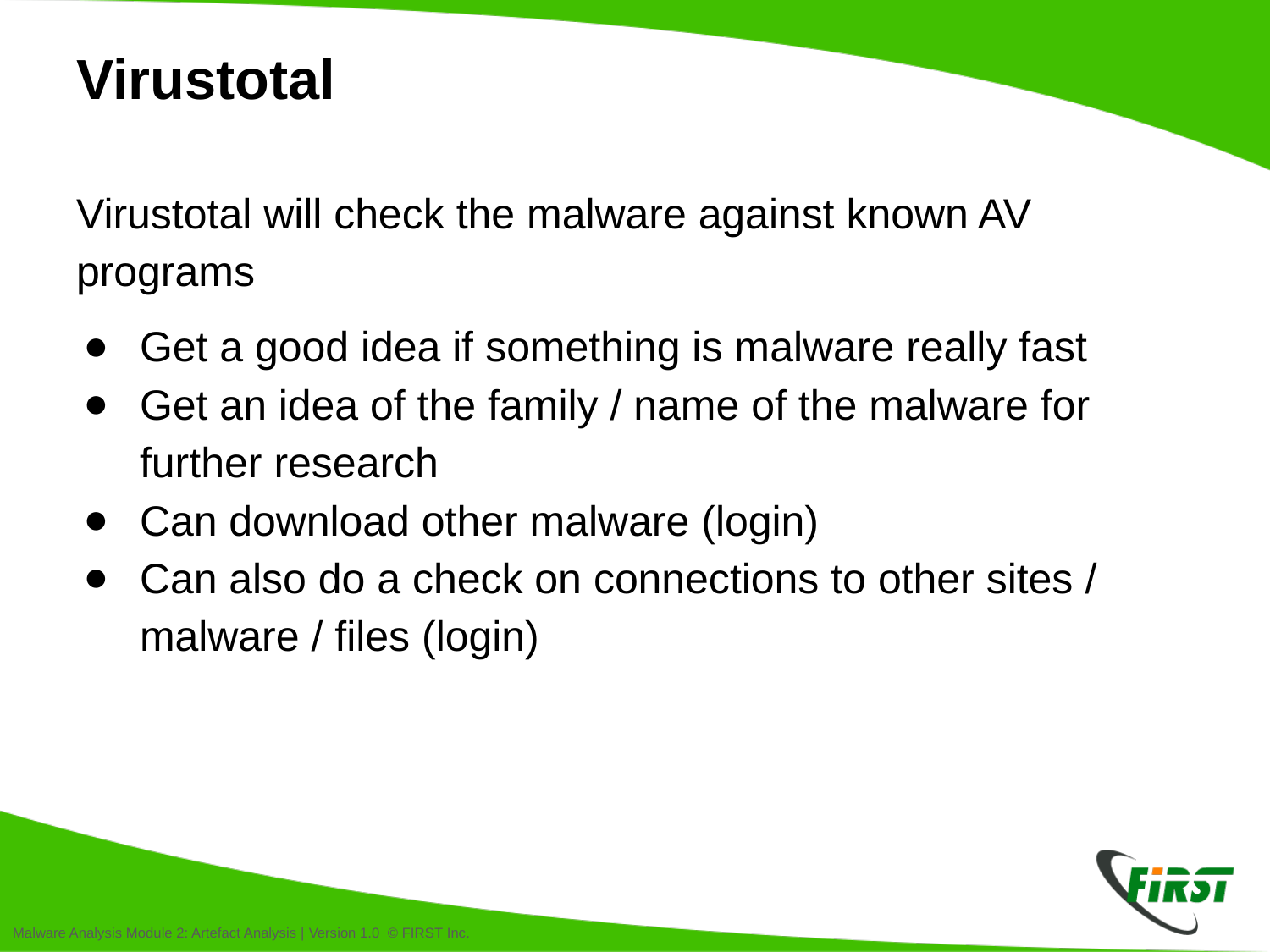

# Virustotal
Virustotal will check the malware against known AV programs
Get a good idea if something is malware really fast
Get an idea of the family / name of the malware for further research
Can download other malware (login)
Can also do a check on connections to other sites / malware / files (login)